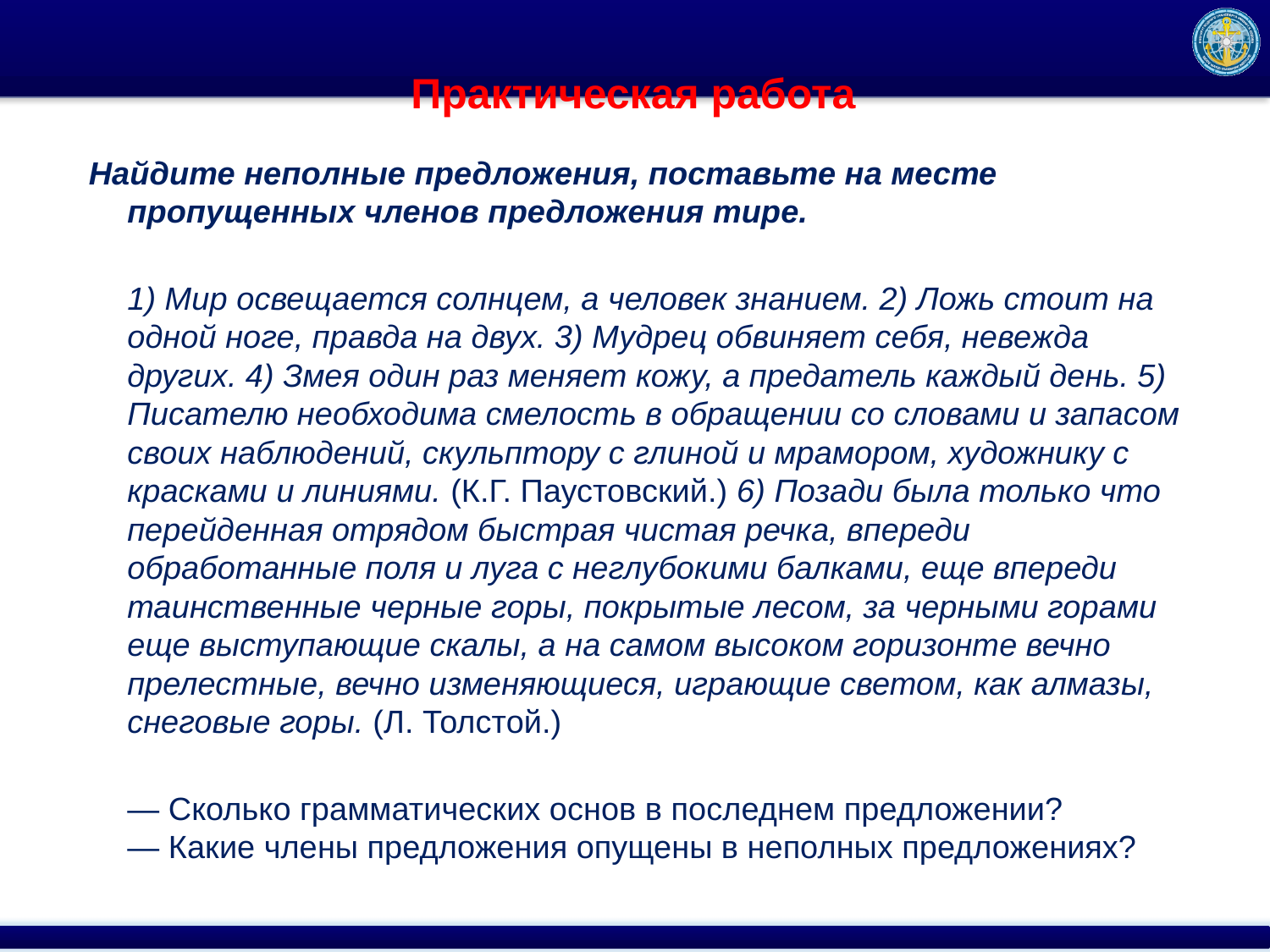

# Практическая работа
Найдите неполные предложения, поставьте на месте пропущенных членов предложения тире.
1) Мир освещается солнцем, а человек знанием. 2) Ложь стоит на одной ноге, правда на двух. 3) Мудрец обвиняет себя, невежда других. 4) Змея один раз меняет кожу, а предатель каждый день. 5) Писателю необходима смелость в обращении со словами и запасом своих наблюдений, скульптору с глиной и мрамором, художнику с красками и линиями. (К.Г. Паустовский.) 6) Позади была только что перейденная отрядом быстрая чистая речка, впереди обработанные поля и луга с неглубокими балками, еще впереди таинственные черные горы, покрытые лесом, за черными горами еще выступающие скалы, а на самом высоком горизонте вечно прелестные, вечно изменяющиеся, играющие светом, как алмазы, снеговые горы. (Л. Толстой.)
— Сколько грамматических основ в последнем предложении?
— Какие члены предложения опущены в неполных предложениях?